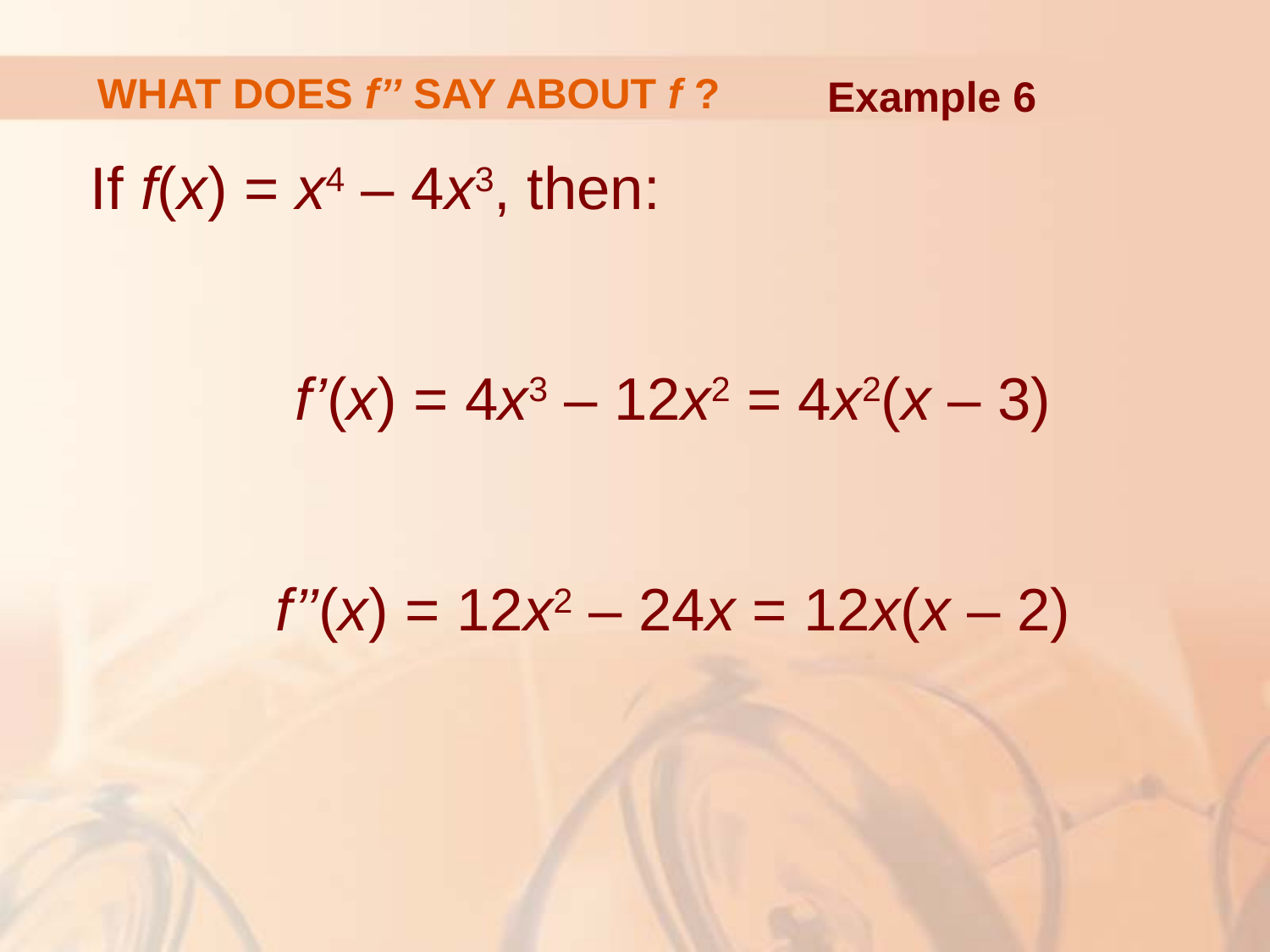

# WHAT DOES f’’ SAY ABOUT f ?
Example 6
If f(x) = x4 – 4x3, then:

f’(x) = 4x3 – 12x2 = 4x2(x – 3)

f’’(x) = 12x2 – 24x = 12x(x – 2)